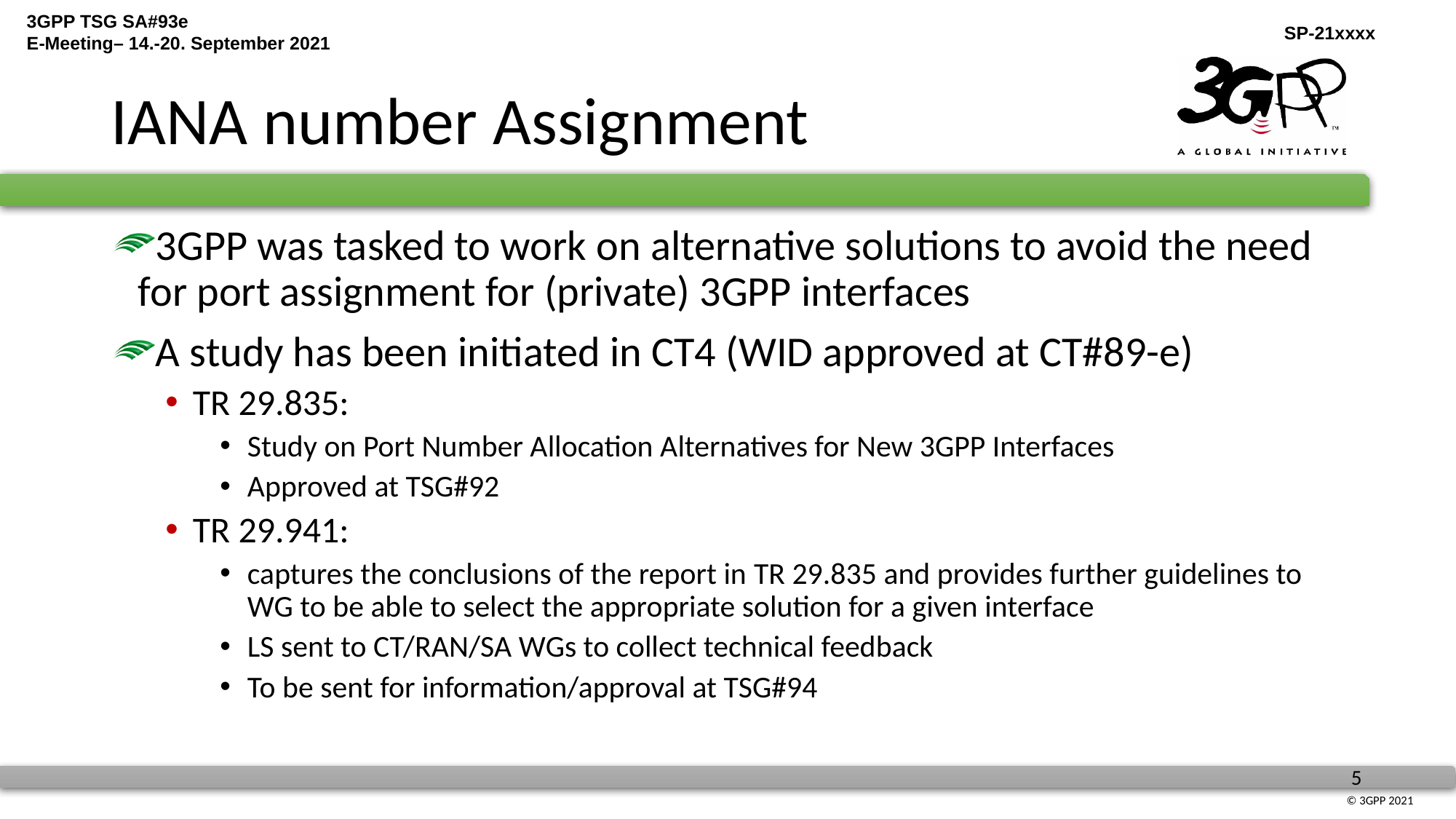

# IANA number Assignment
3GPP was tasked to work on alternative solutions to avoid the need for port assignment for (private) 3GPP interfaces
A study has been initiated in CT4 (WID approved at CT#89-e)
TR 29.835:
Study on Port Number Allocation Alternatives for New 3GPP Interfaces
Approved at TSG#92
TR 29.941:
captures the conclusions of the report in TR 29.835 and provides further guidelines to WG to be able to select the appropriate solution for a given interface
LS sent to CT/RAN/SA WGs to collect technical feedback
To be sent for information/approval at TSG#94